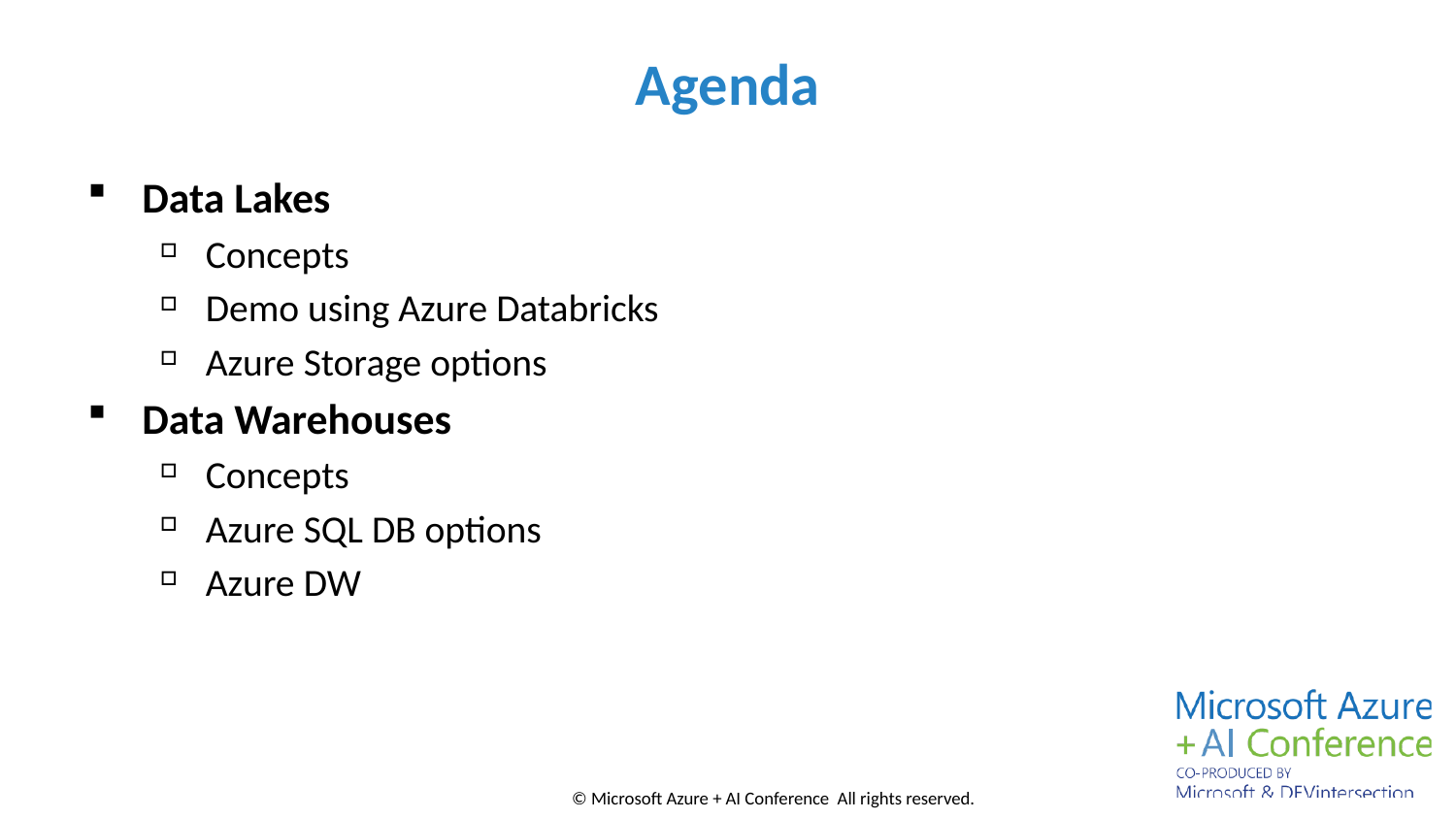

# Agenda
Data Lakes
Concepts
Demo using Azure Databricks
Azure Storage options
Data Warehouses
Concepts
Azure SQL DB options
Azure DW